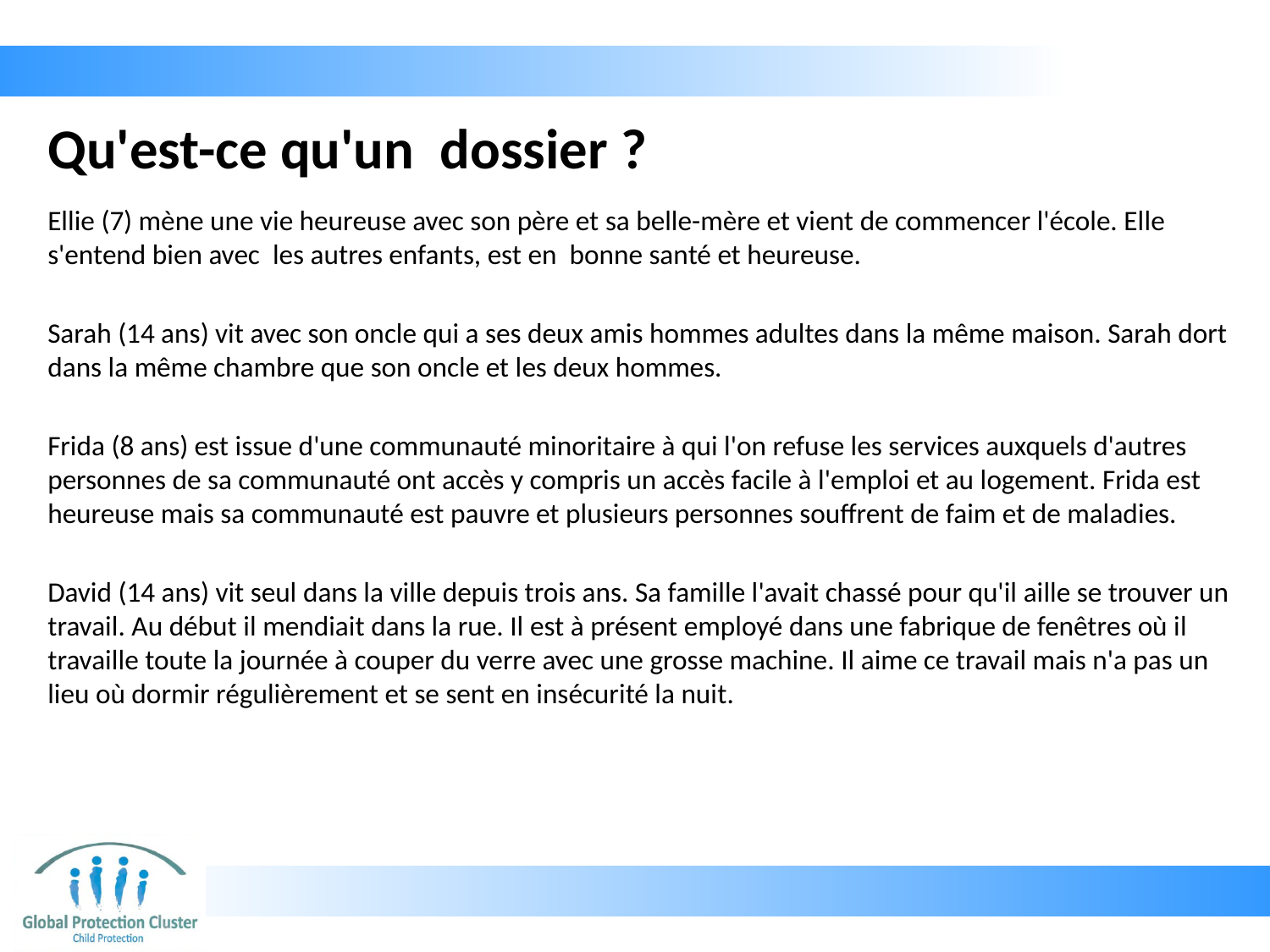

# Qu'est-ce qu'un  dossier ?
Ellie (7) mène une vie heureuse avec son père et sa belle-mère et vient de commencer l'école. Elle s'entend bien avec  les autres enfants, est en  bonne santé et heureuse.

Sarah (14 ans) vit avec son oncle qui a ses deux amis hommes adultes dans la même maison. Sarah dort dans la même chambre que son oncle et les deux hommes.

Frida (8 ans) est issue d'une communauté minoritaire à qui l'on refuse les services auxquels d'autres personnes de sa communauté ont accès y compris un accès facile à l'emploi et au logement. Frida est heureuse mais sa communauté est pauvre et plusieurs personnes souffrent de faim et de maladies.

David (14 ans) vit seul dans la ville depuis trois ans. Sa famille l'avait chassé pour qu'il aille se trouver un travail. Au début il mendiait dans la rue. Il est à présent employé dans une fabrique de fenêtres où il travaille toute la journée à couper du verre avec une grosse machine. Il aime ce travail mais n'a pas un lieu où dormir régulièrement et se sent en insécurité la nuit.